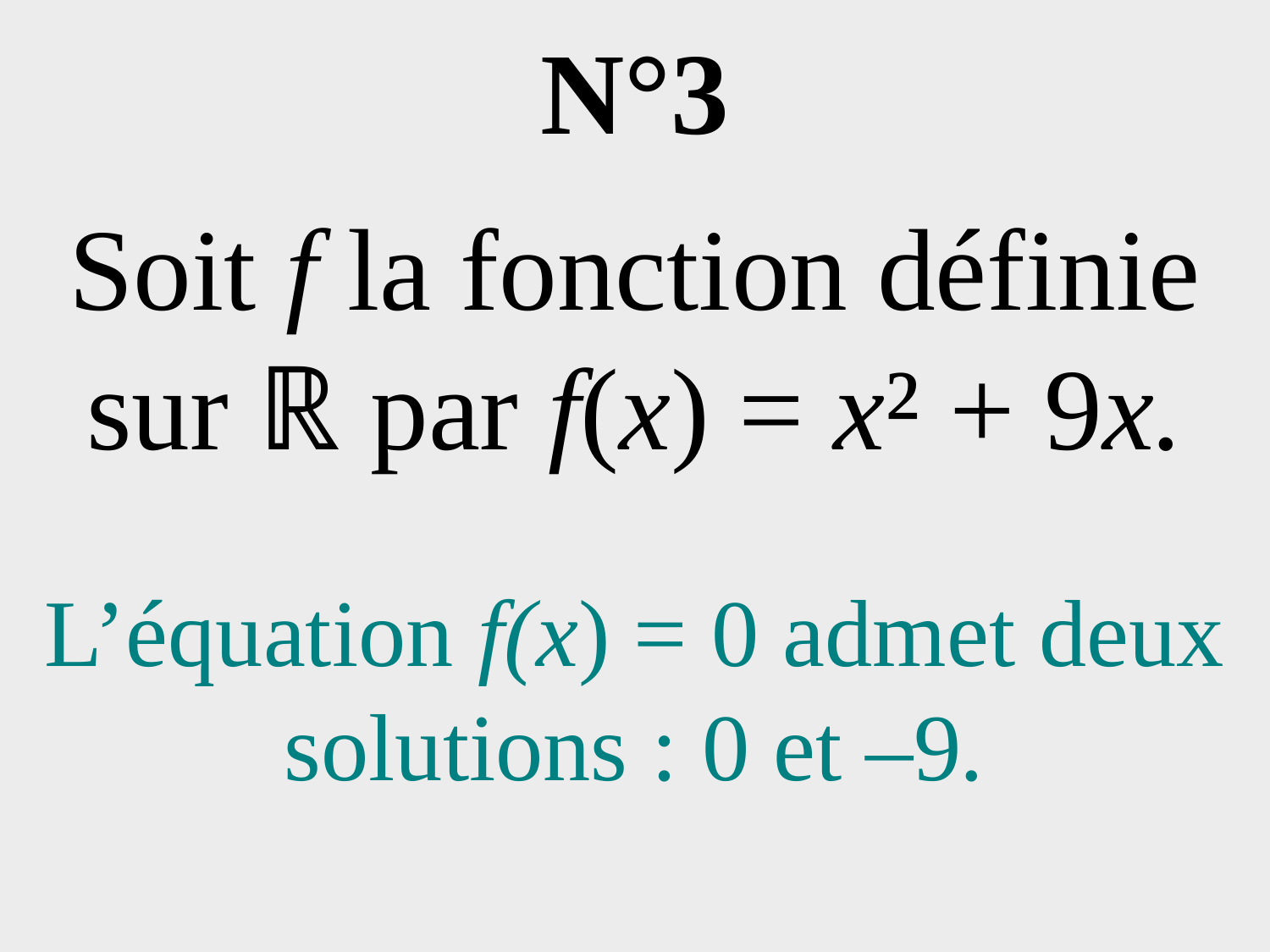

# N°3

Soit f la fonction définie sur ℝ par f(x) = x² + 9x.

L’équation f(x) = 0 admet deux solutions : 0 et –9.